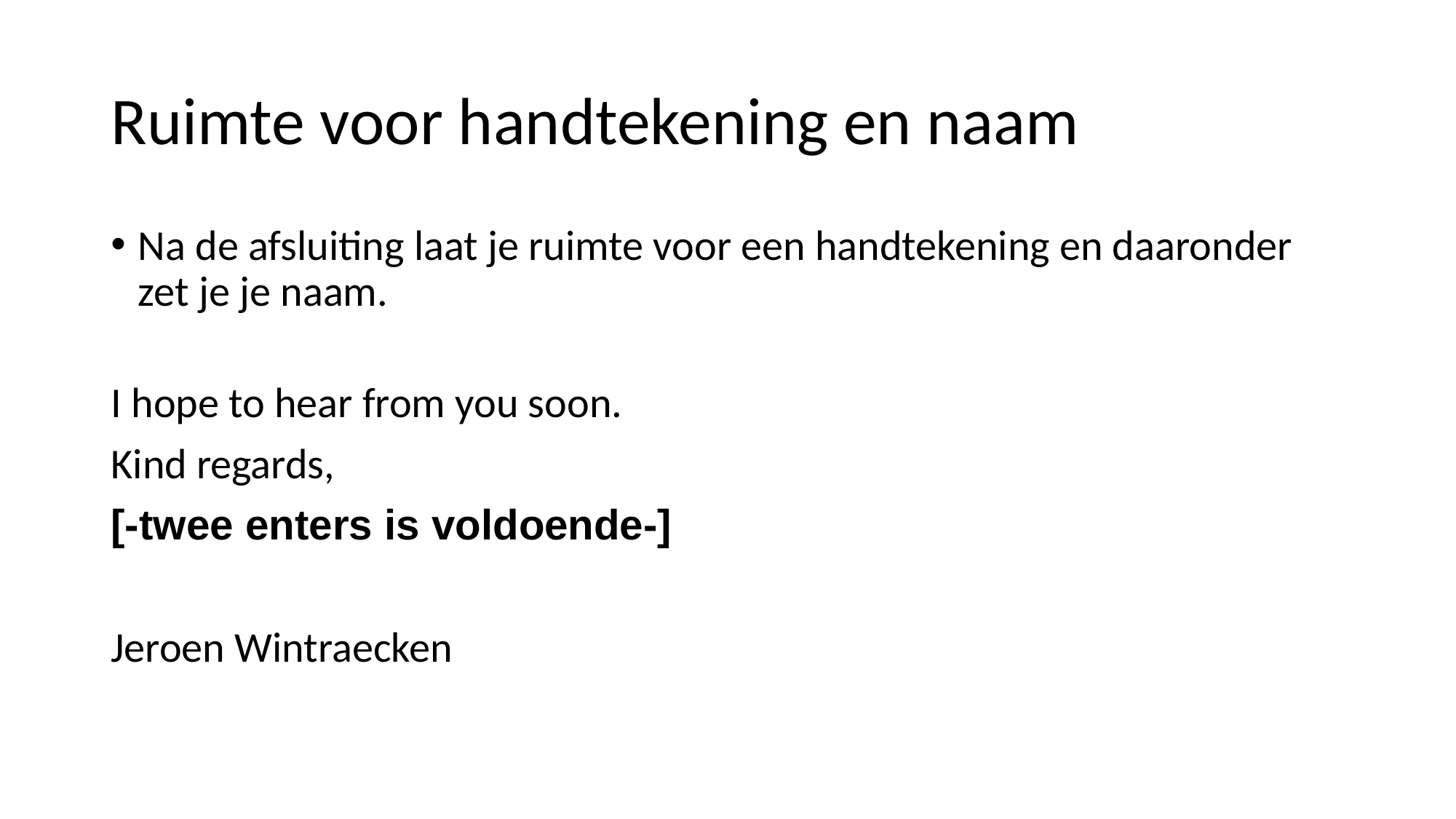

# Ruimte voor handtekening en naam
Na de afsluiting laat je ruimte voor een handtekening en daaronder zet je je naam.
I hope to hear from you soon.
Kind regards,
[-twee enters is voldoende-]

Jeroen Wintraecken